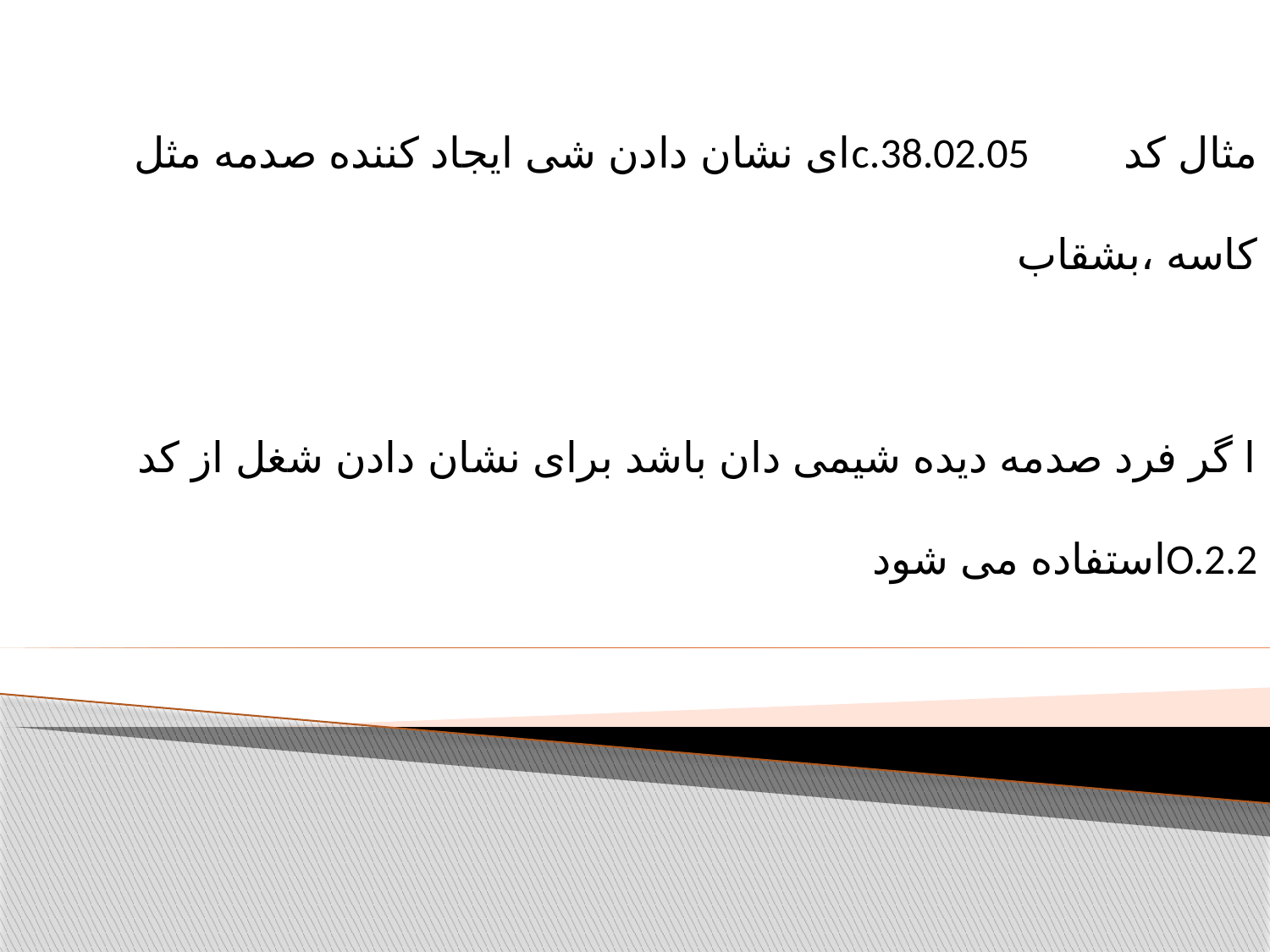

مثال کد        c.38.02.05ای نشان دادن شی ایجاد کننده صدمه مثل کاسه ،بشقاب

ا گر فرد صدمه دیده شیمی دان باشد برای نشان دادن شغل از کد O.2.2استفاده می شود